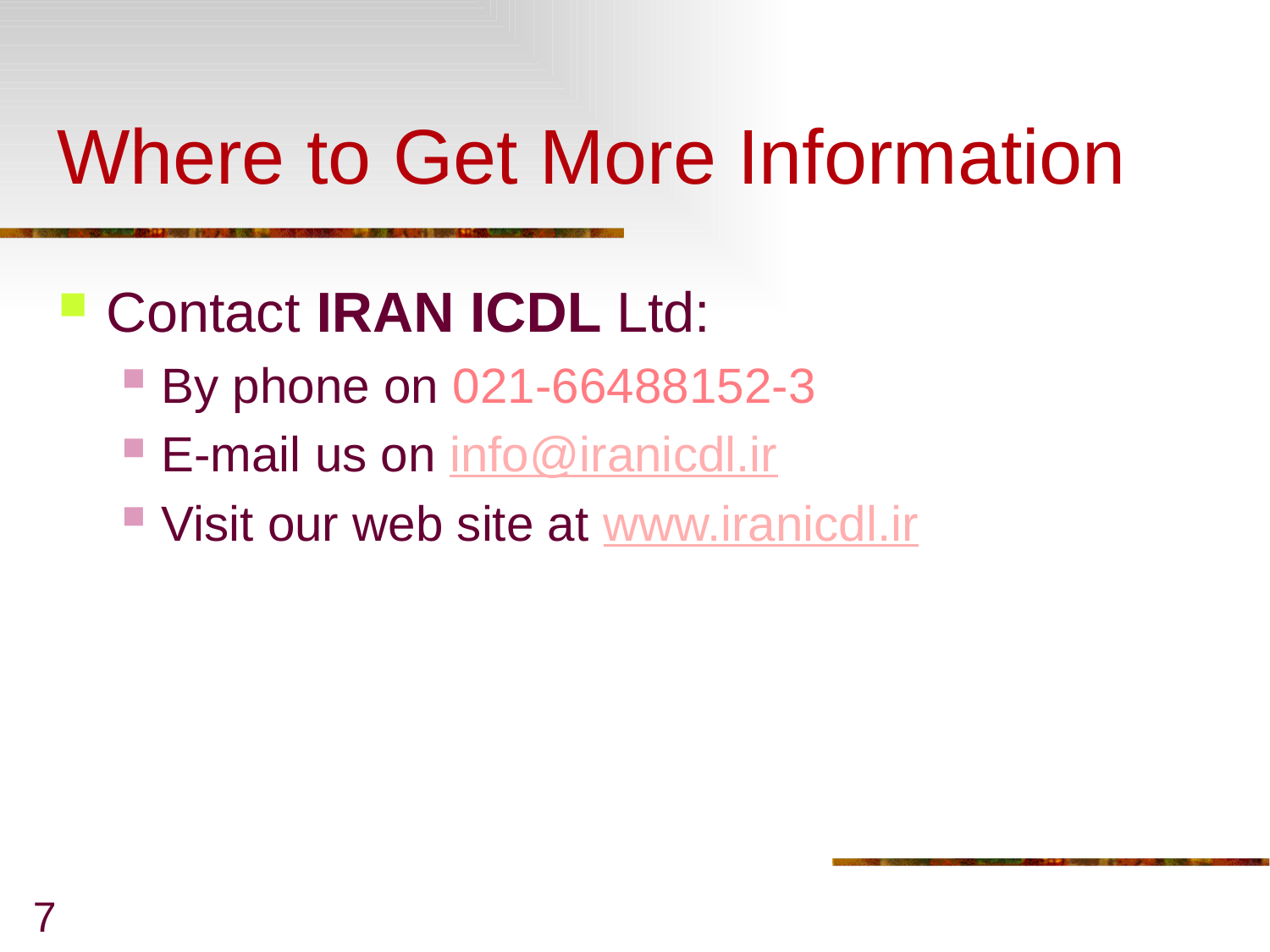

# Where to Get More Information
Contact IRAN ICDL Ltd:
By phone on 021-66488152-3
E-mail us on info@iranicdl.ir
Visit our web site at www.iranicdl.ir
7